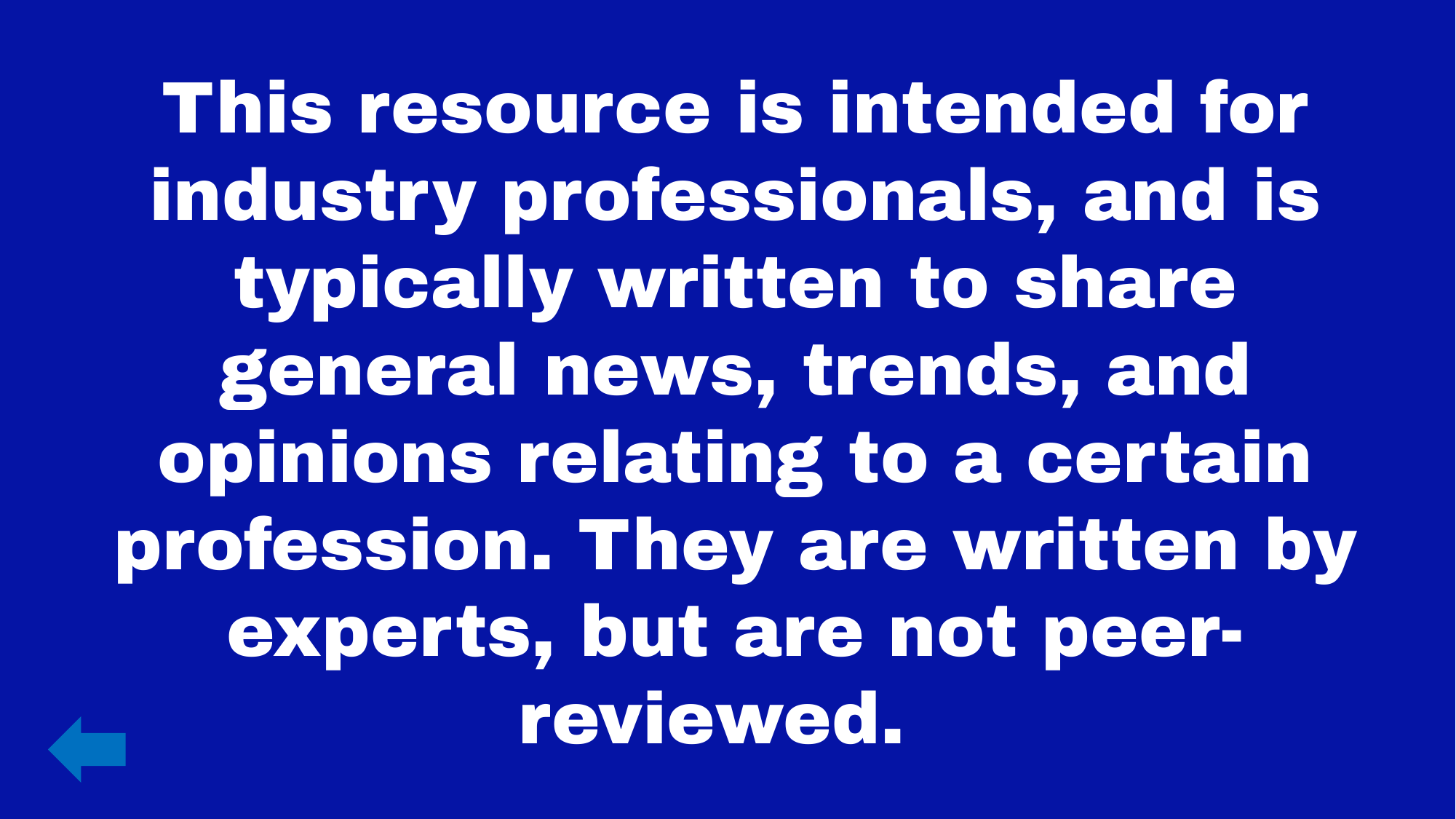

This resource is intended for industry professionals, and is typically written to share general news, trends, and opinions relating to a certain profession. They are written by experts, but are not peer-reviewed.